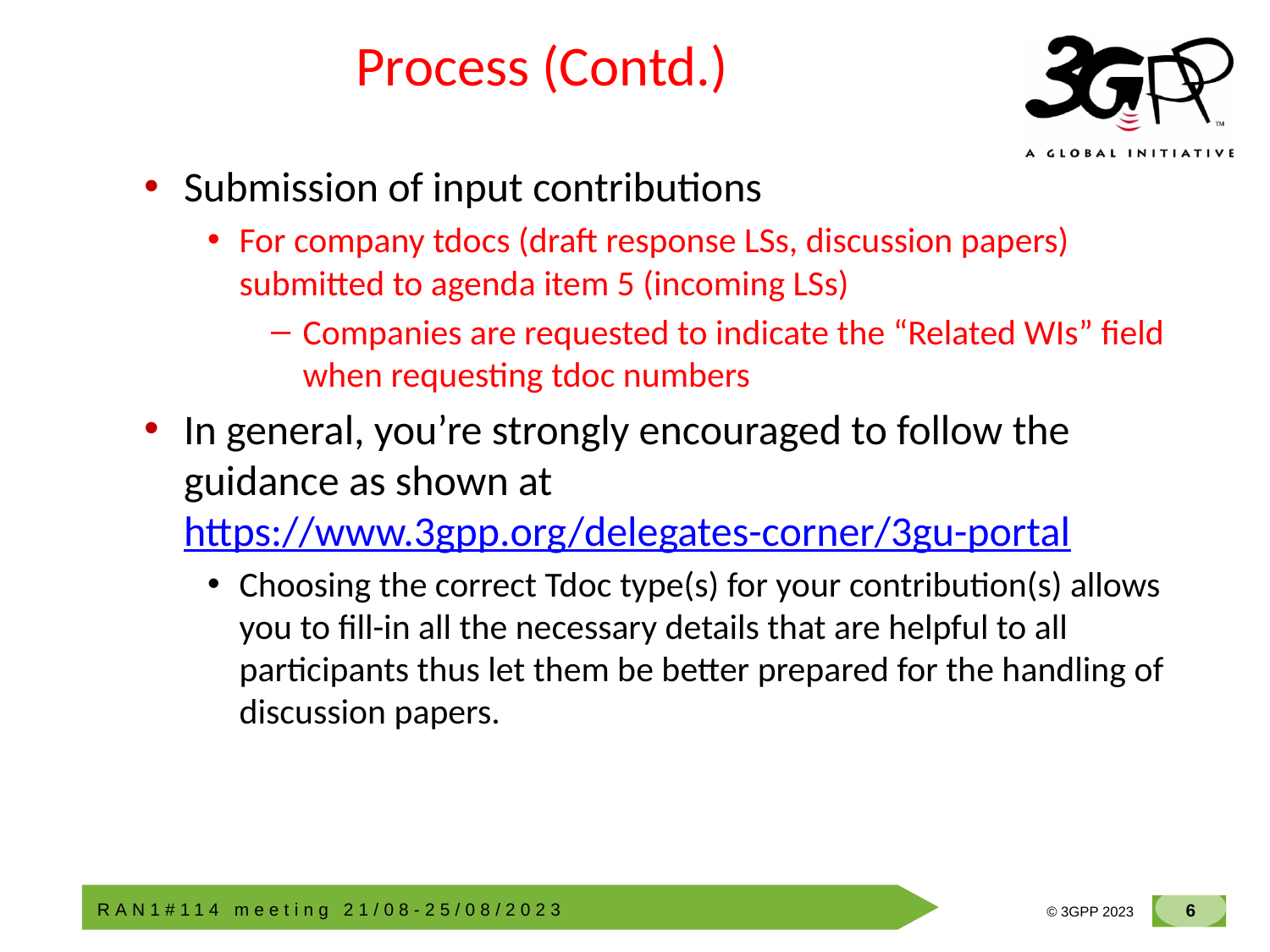

# Process (Contd.)
Submission of input contributions
For company tdocs (draft response LSs, discussion papers) submitted to agenda item 5 (incoming LSs)
Companies are requested to indicate the “Related WIs” field when requesting tdoc numbers
In general, you’re strongly encouraged to follow the guidance as shown at https://www.3gpp.org/delegates-corner/3gu-portal
Choosing the correct Tdoc type(s) for your contribution(s) allows you to fill-in all the necessary details that are helpful to all participants thus let them be better prepared for the handling of discussion papers.